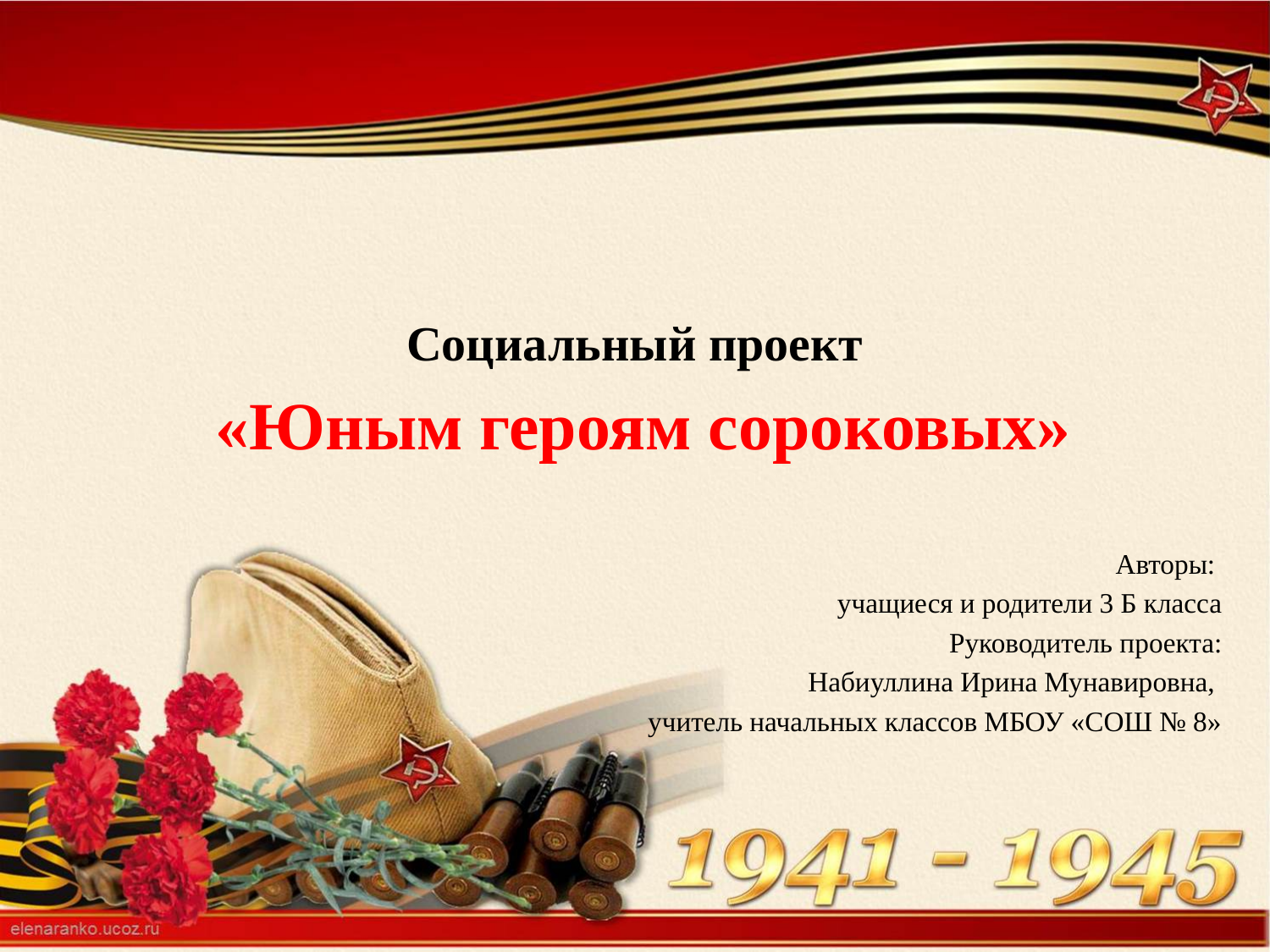

# Социальный проект «Юным героям сороковых»
Авторы:
                                                                                учащиеся и родители 3 Б класса
                             Руководитель проекта:
                                         Набиуллина Ирина Мунавировна,
учитель начальных классов МБОУ «СОШ № 8»